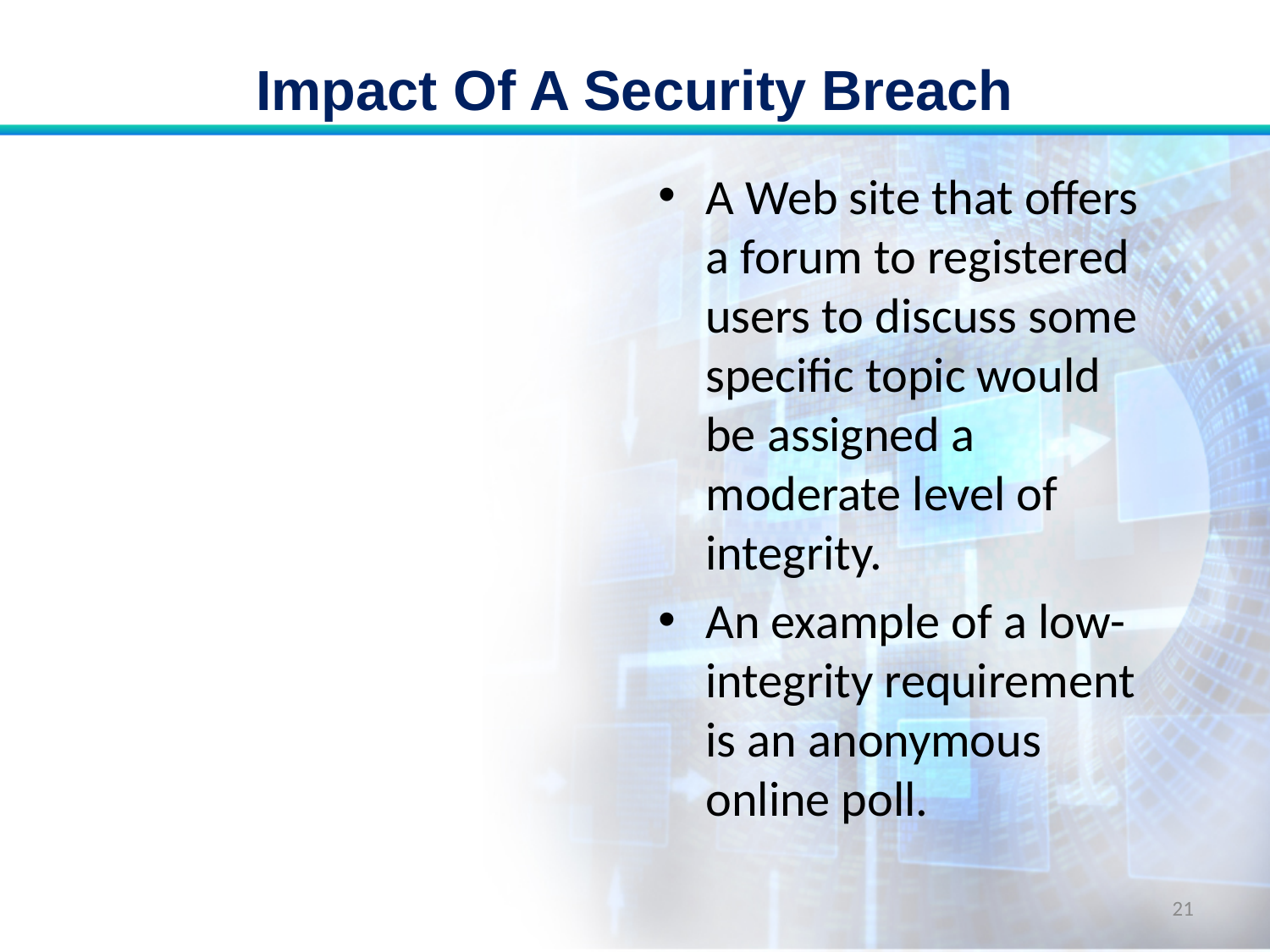

# Impact Of A Security Breach
A Web site that offers a forum to registered users to discuss some specific topic would be assigned a moderate level of integrity.
An example of a low-integrity requirement is an anonymous online poll.

21